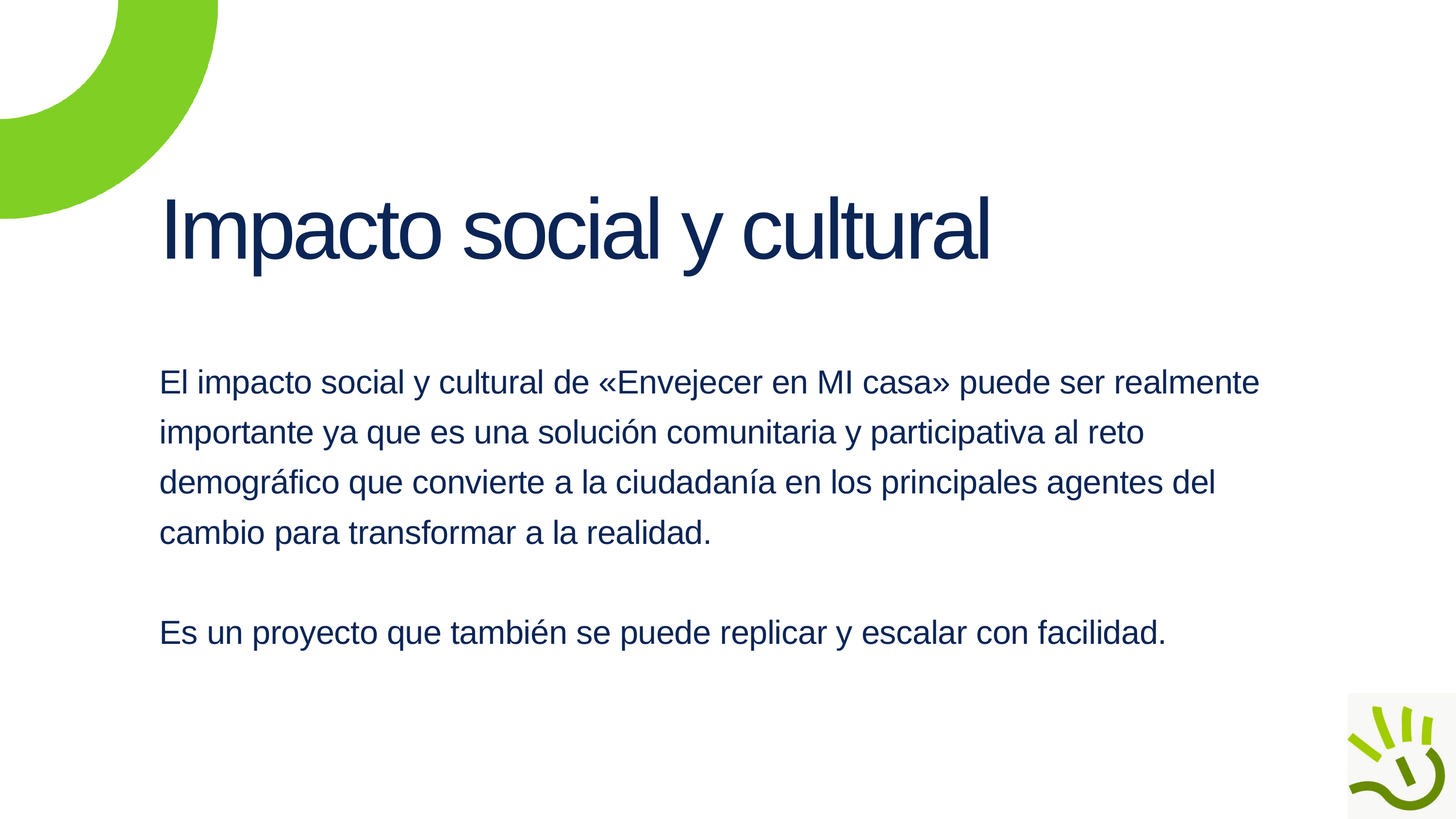

Impacto social y cultural
El impacto social y cultural de «Envejecer en MI casa» puede ser realmente importante ya que es una solución comunitaria y participativa al reto demográfico que convierte a la ciudadanía en los principales agentes del cambio para transformar a la realidad.

Es un proyecto que también se puede replicar y escalar con facilidad.